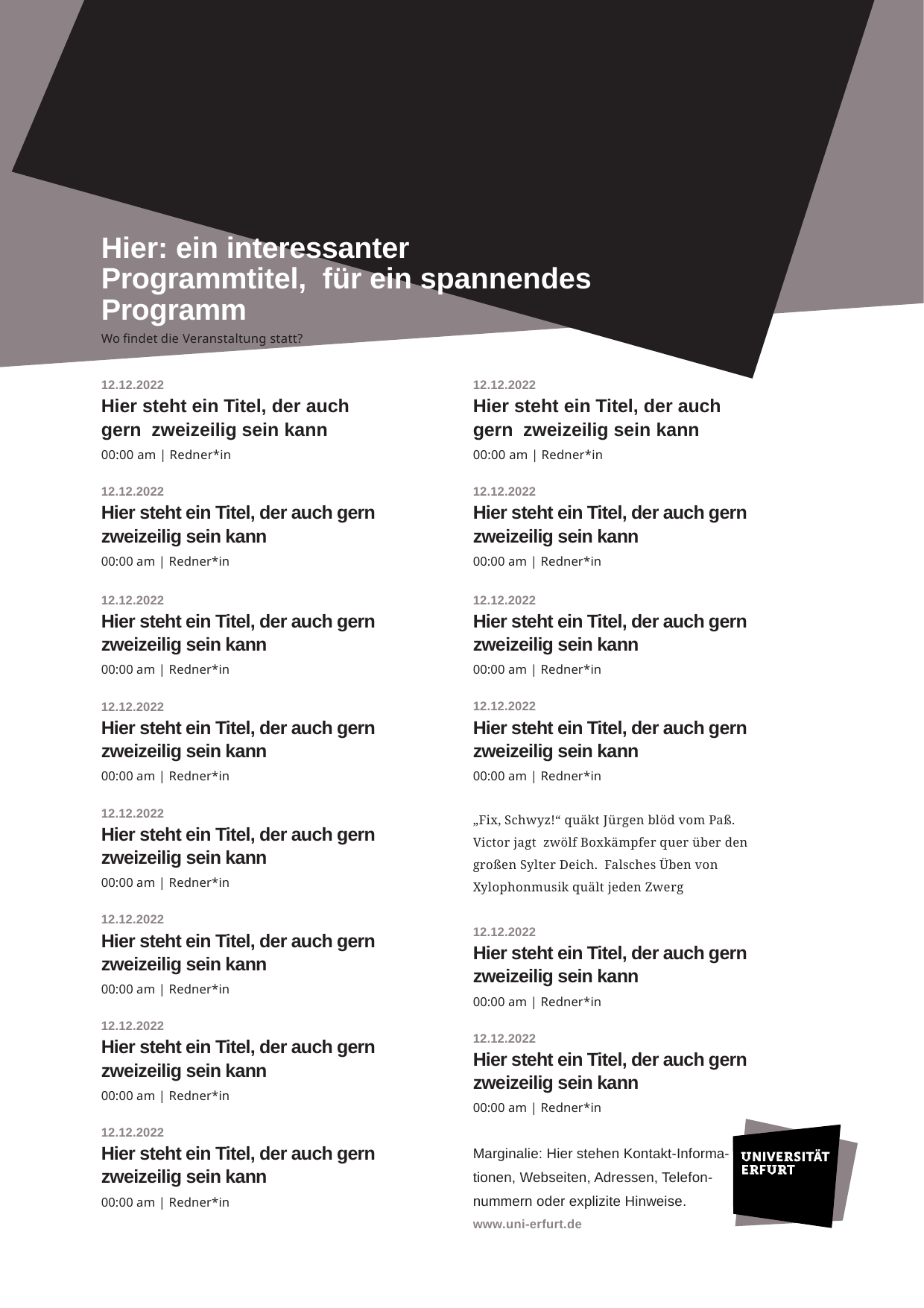

Hier: ein interessanter Programmtitel,  für ein spannendes Programm
Wo findet die Veranstaltung statt?
12.12.2022
Hier steht ein Titel, der auch gern  zweizeilig sein kann
00:00 am | Redner*in

12.12.2022
Hier steht ein Titel, der auch gern  zweizeilig sein kann
00:00 am | Redner*in

12.12.2022
Hier steht ein Titel, der auch gern  zweizeilig sein kann
00:00 am | Redner*in

12.12.2022
Hier steht ein Titel, der auch gern  zweizeilig sein kann
00:00 am | Redner*in

12.12.2022
Hier steht ein Titel, der auch gern  zweizeilig sein kann
00:00 am | Redner*in

12.12.2022
Hier steht ein Titel, der auch gern  zweizeilig sein kann
00:00 am | Redner*in

12.12.2022
Hier steht ein Titel, der auch gern  zweizeilig sein kann
00:00 am | Redner*in

12.12.2022
Hier steht ein Titel, der auch gern  zweizeilig sein kann
00:00 am | Redner*in

12.12.2022
Hier steht ein Titel, der auch gern  zweizeilig sein kann
00:00 am | Redner*in

12.12.2022
Hier steht ein Titel, der auch gern  zweizeilig sein kann
00:00 am | Redner*in

12.12.2022
Hier steht ein Titel, der auch gern  zweizeilig sein kann
00:00 am | Redner*in

12.12.2022
Hier steht ein Titel, der auch gern  zweizeilig sein kann
00:00 am | Redner*in

„Fix, Schwyz!“ quäkt Jürgen blöd vom Paß. Victor jagt  zwölf Boxkämpfer quer über den großen Sylter Deich.  Falsches Üben von Xylophonmusik quält jeden Zwerg

12.12.2022
Hier steht ein Titel, der auch gern  zweizeilig sein kann
00:00 am | Redner*in

12.12.2022
Hier steht ein Titel, der auch gern  zweizeilig sein kann
00:00 am | Redner*in

Marginalie: Hier stehen Kontakt-Informa-
tionen, Webseiten, Adressen, Telefon-
nummern oder explizite Hinweise.
www.uni-erfurt.de